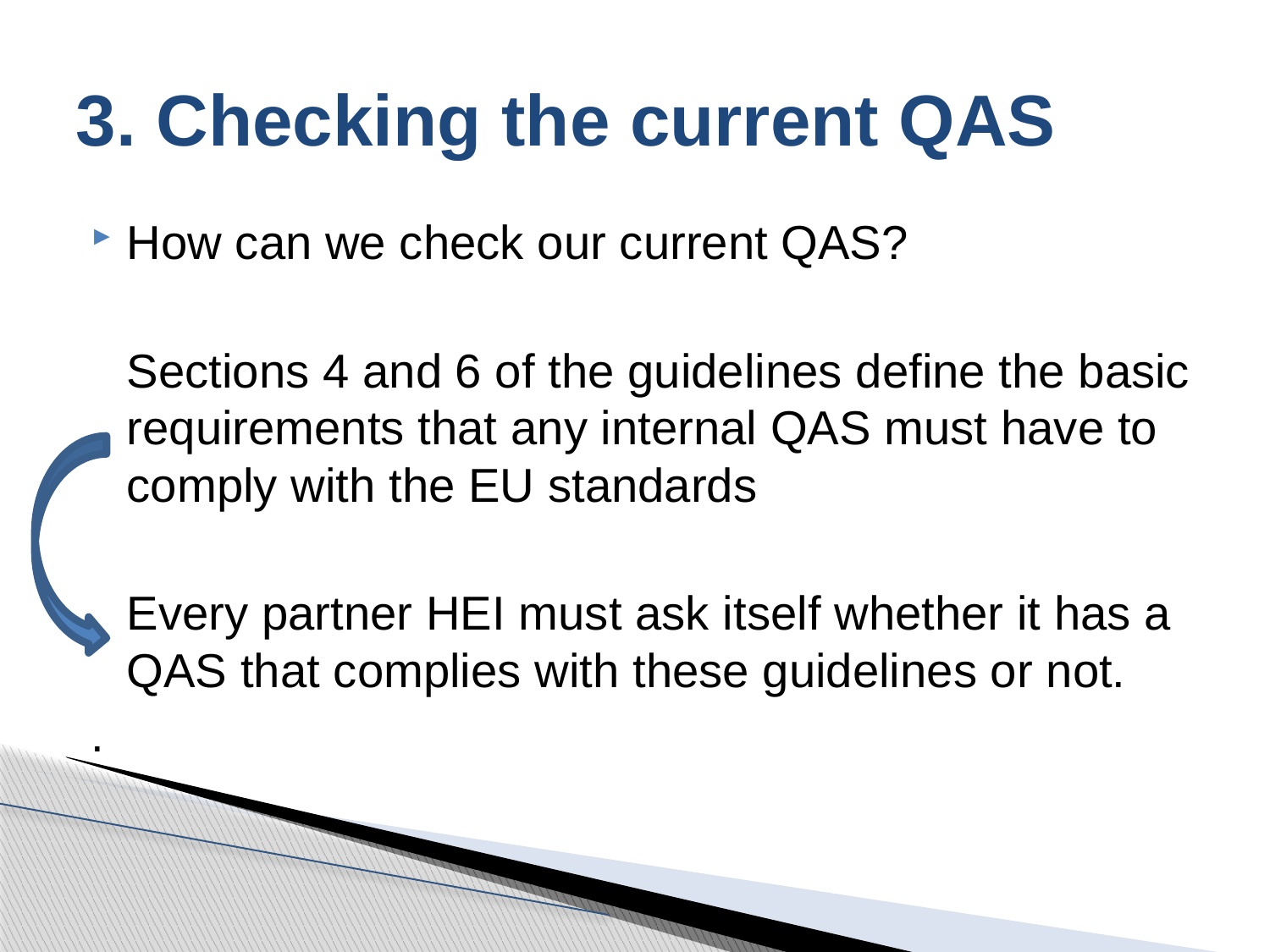

# 3. Checking the current QAS
How can we check our current QAS?

	Sections 4 and 6 of the guidelines define the basic requirements that any internal QAS must have to comply with the EU standards

	Every partner HEI must ask itself whether it has a QAS that complies with these guidelines or not.
.